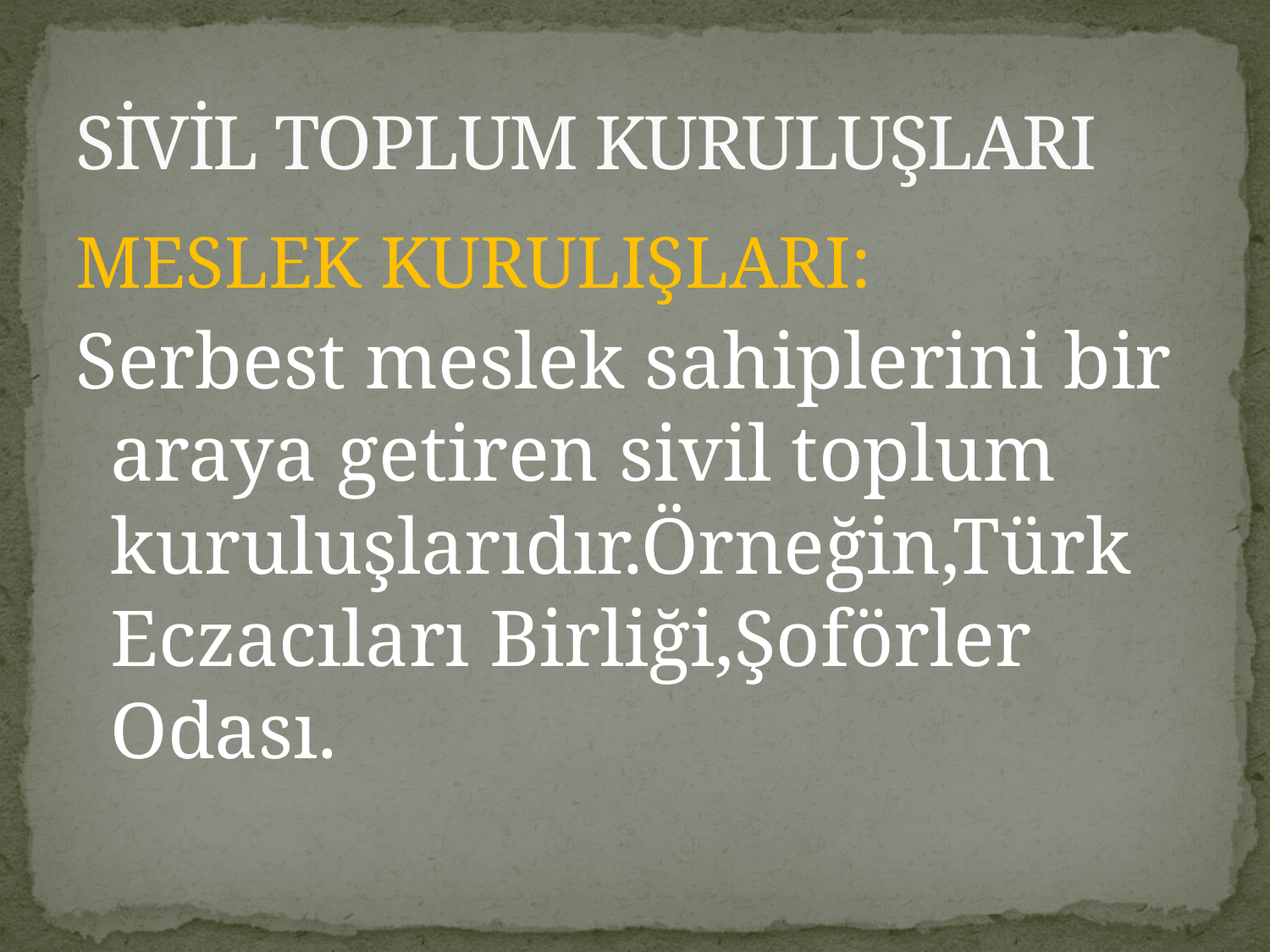

# SİVİL TOPLUM KURULUŞLARI
MESLEK KURULIŞLARI:
Serbest meslek sahiplerini bir araya getiren sivil toplum kuruluşlarıdır.Örneğin,Türk Eczacıları Birliği,Şoförler Odası.